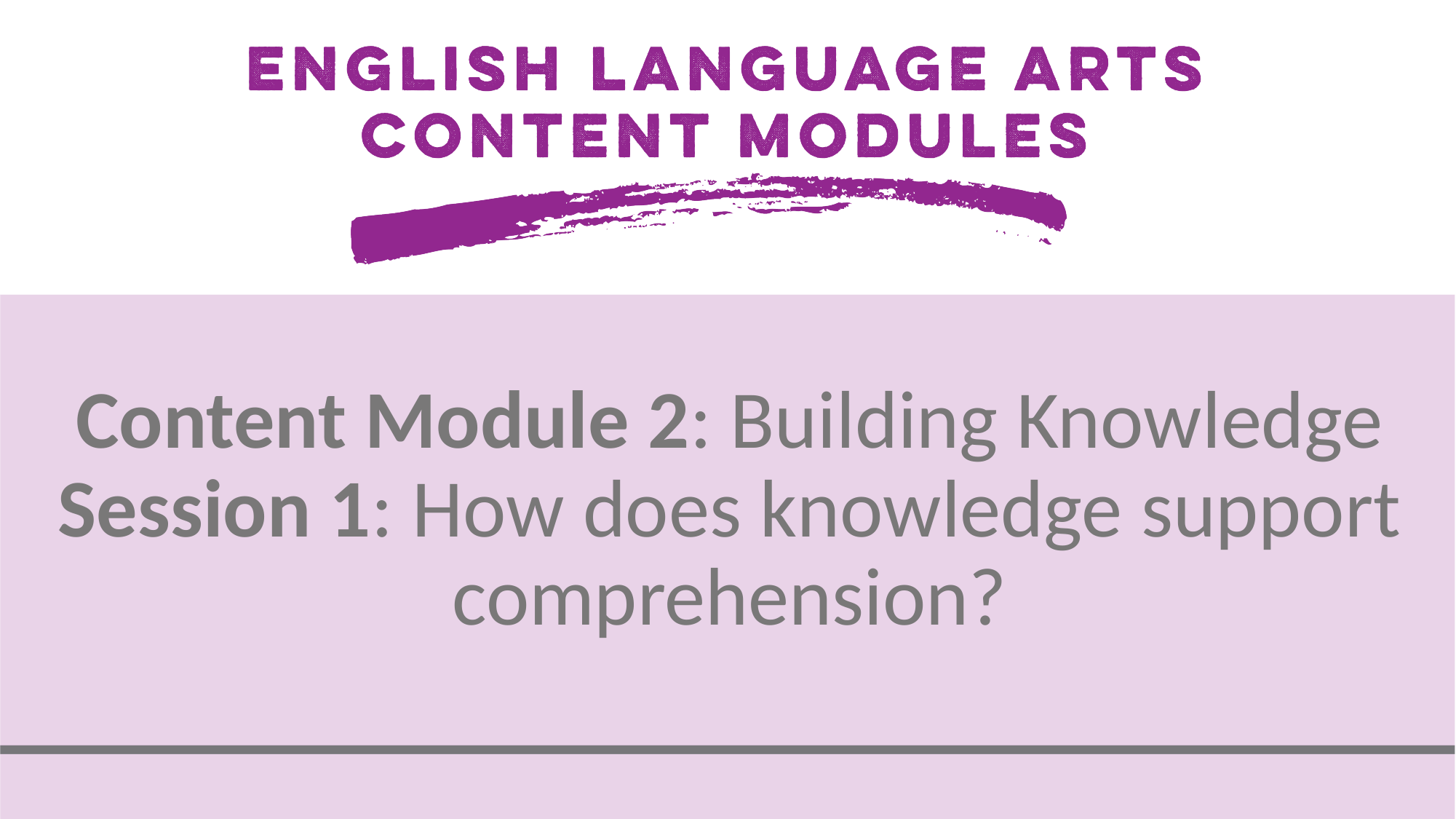

# Content Module 2: Building Knowledge Session 1: How does knowledge support comprehension?